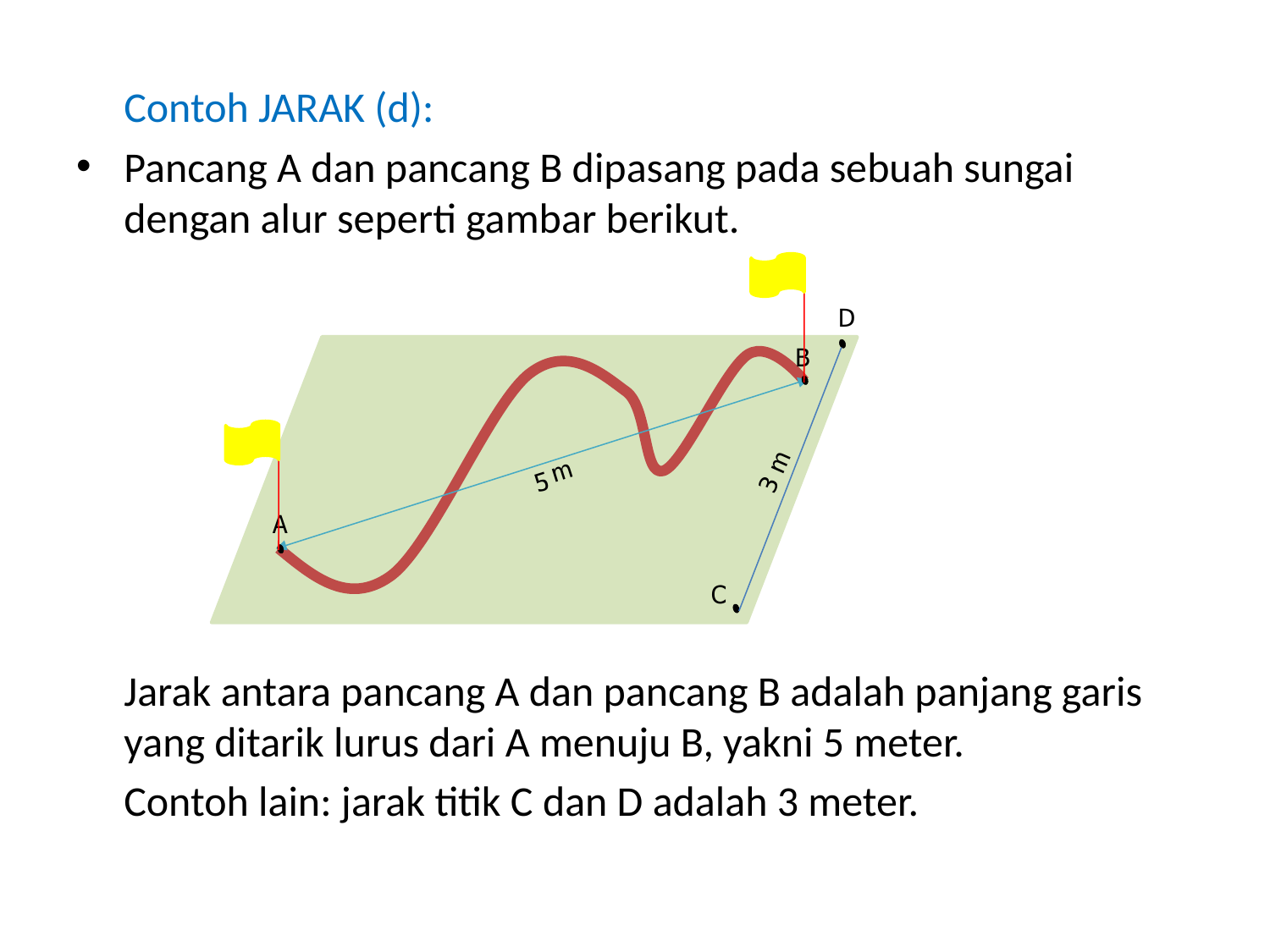

Contoh JARAK (d):
Pancang A dan pancang B dipasang pada sebuah sungai dengan alur seperti gambar berikut.

	Jarak antara pancang A dan pancang B adalah panjang garis yang ditarik lurus dari A menuju B, yakni 5 meter.
	Contoh lain: jarak titik C dan D adalah 3 meter.

D
B

3 m
m
5

A

C